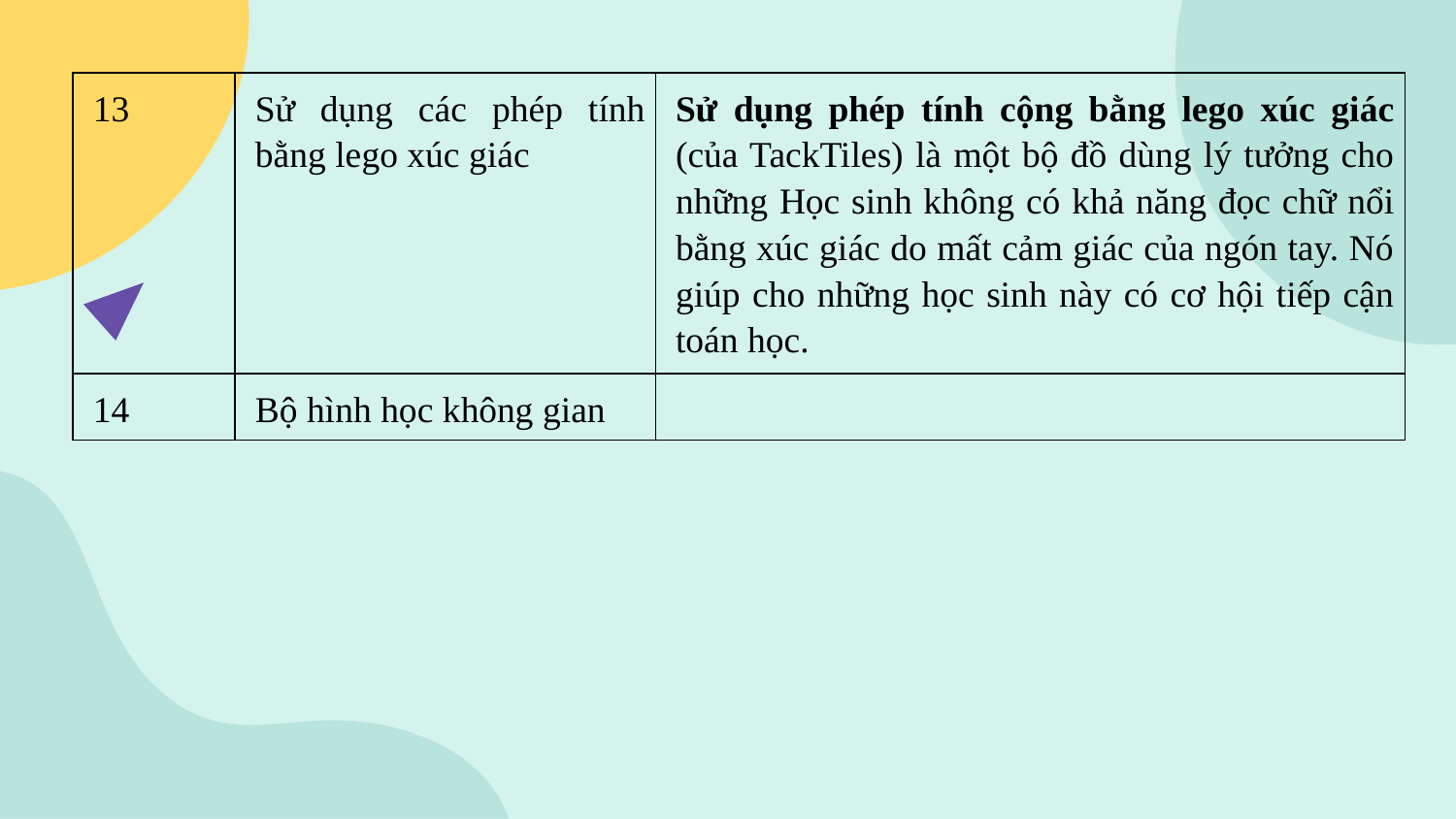

| 13 | Sử dụng các phép tính bằng lego xúc giác | Sử dụng phép tính cộng bằng lego xúc giác (của TackTiles) là một bộ đồ dùng lý tưởng cho những Học sinh không có khả năng đọc chữ nổi bằng xúc giác do mất cảm giác của ngón tay. Nó giúp cho những học sinh này có cơ hội tiếp cận toán học. |
| --- | --- | --- |
| 14 | Bộ hình học không gian |  |